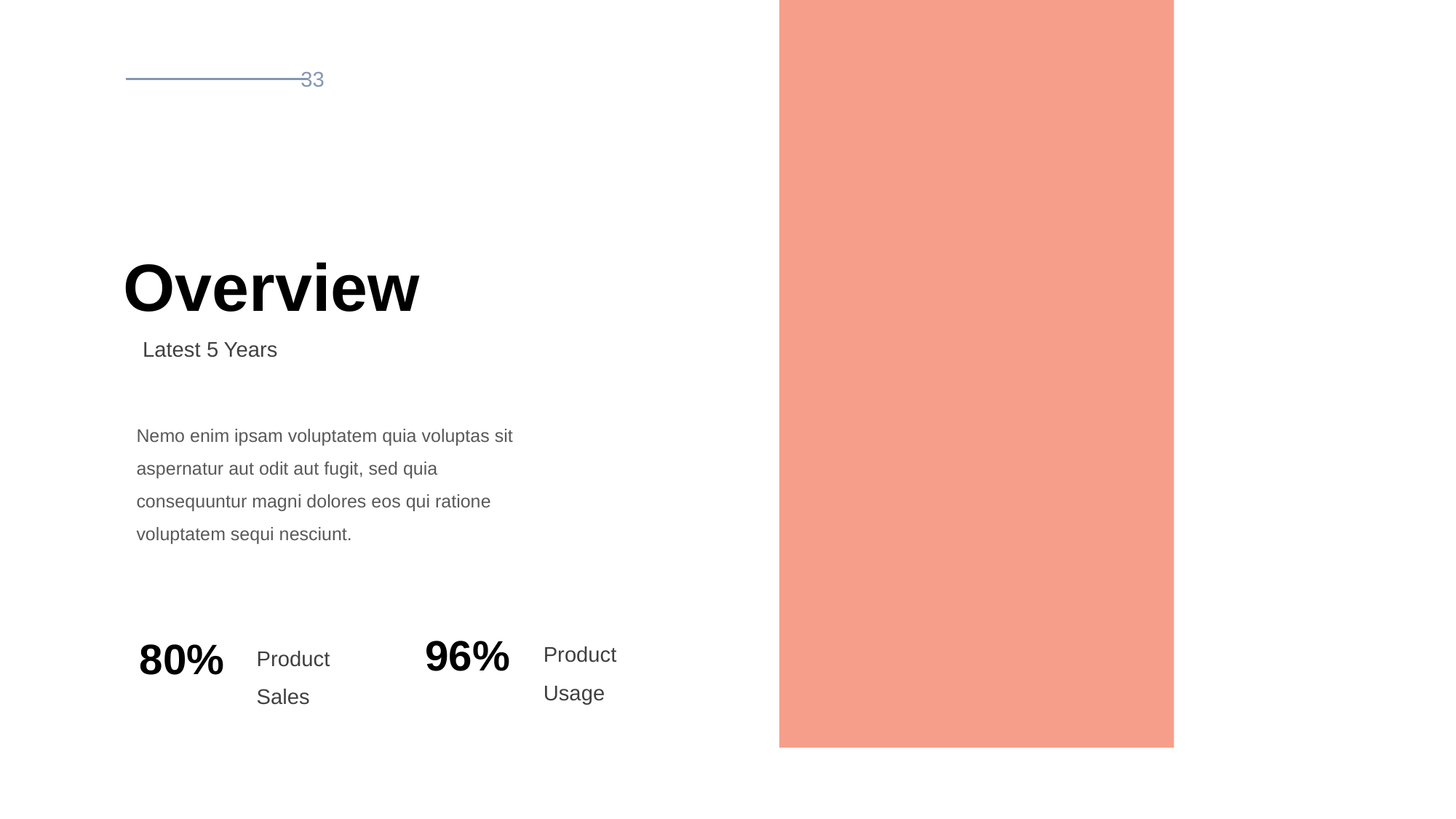

33
Overview
Latest 5 Years
Nemo enim ipsam voluptatem quia voluptas sit aspernatur aut odit aut fugit, sed quia consequuntur magni dolores eos qui ratione voluptatem sequi nesciunt.
96%
Product
Usage
80%
Product
Sales